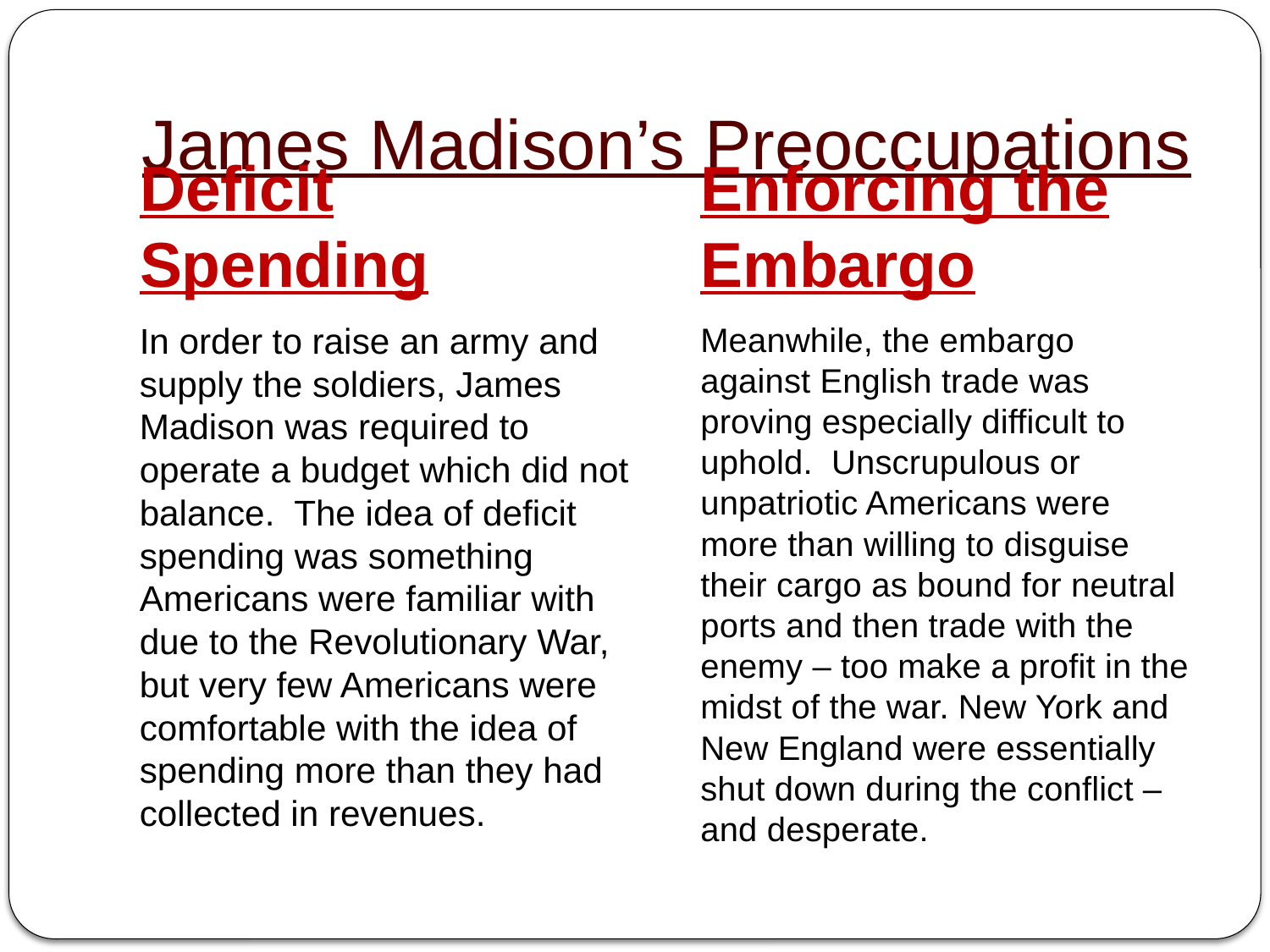

# James Madison’s Preoccupations
Deficit Spending
Enforcing the Embargo
In order to raise an army and supply the soldiers, James Madison was required to operate a budget which did not balance.  The idea of deficit spending was something Americans were familiar with due to the Revolutionary War, but very few Americans were comfortable with the idea of spending more than they had collected in revenues.
Meanwhile, the embargo against English trade was proving especially difficult to uphold.  Unscrupulous or unpatriotic Americans were more than willing to disguise their cargo as bound for neutral ports and then trade with the enemy – too make a profit in the midst of the war. New York and New England were essentially shut down during the conflict – and desperate.